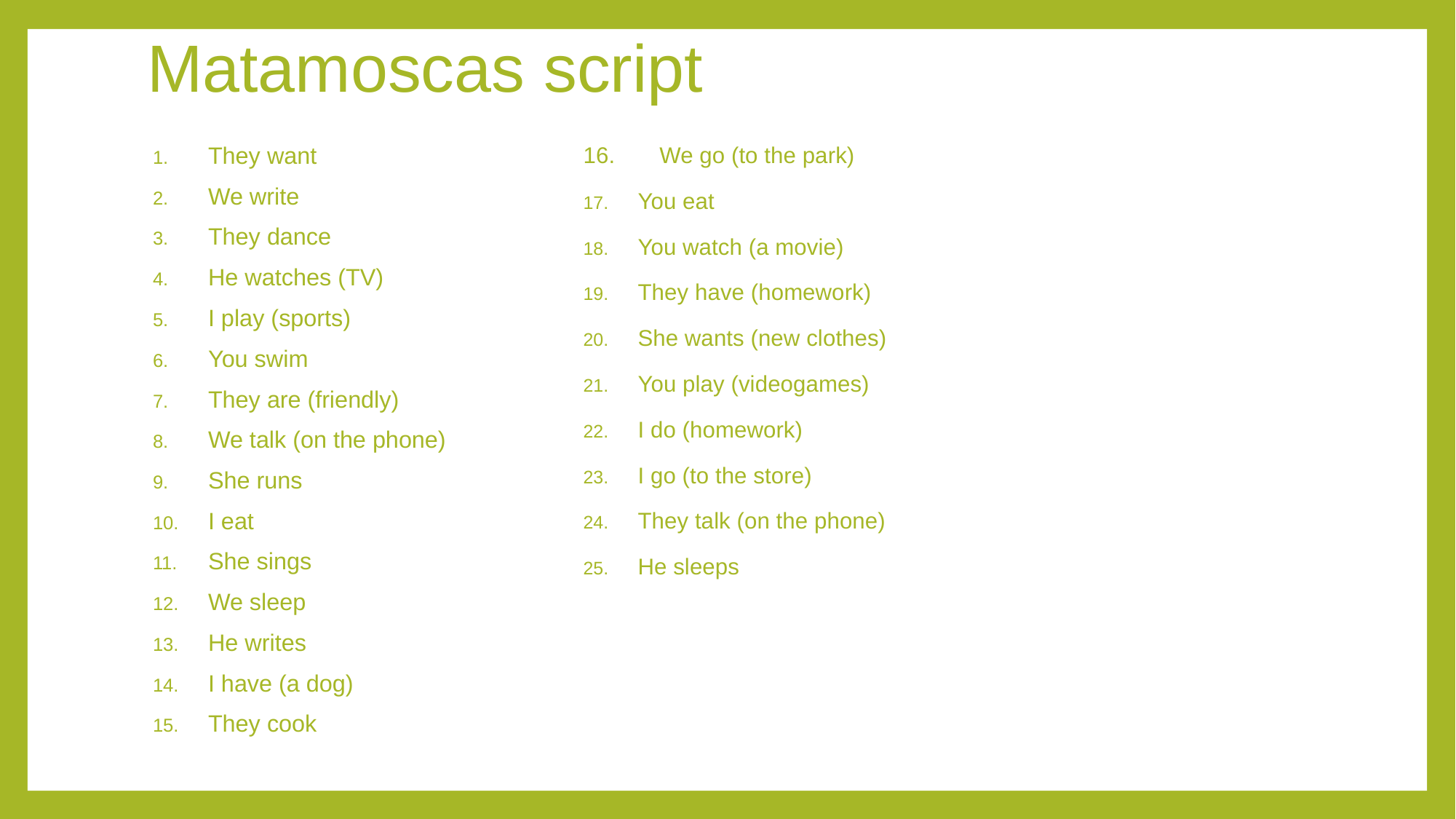

# Matamoscas script
They want
We write
They dance
He watches (TV)
I play (sports)
You swim
They are (friendly)
We talk (on the phone)
She runs
I eat
She sings
We sleep
He writes
I have (a dog)
They cook

16.       We go (to the park)
You eat
You watch (a movie)
They have (homework)
She wants (new clothes)
You play (videogames)
I do (homework)
I go (to the store)
They talk (on the phone)
He sleeps